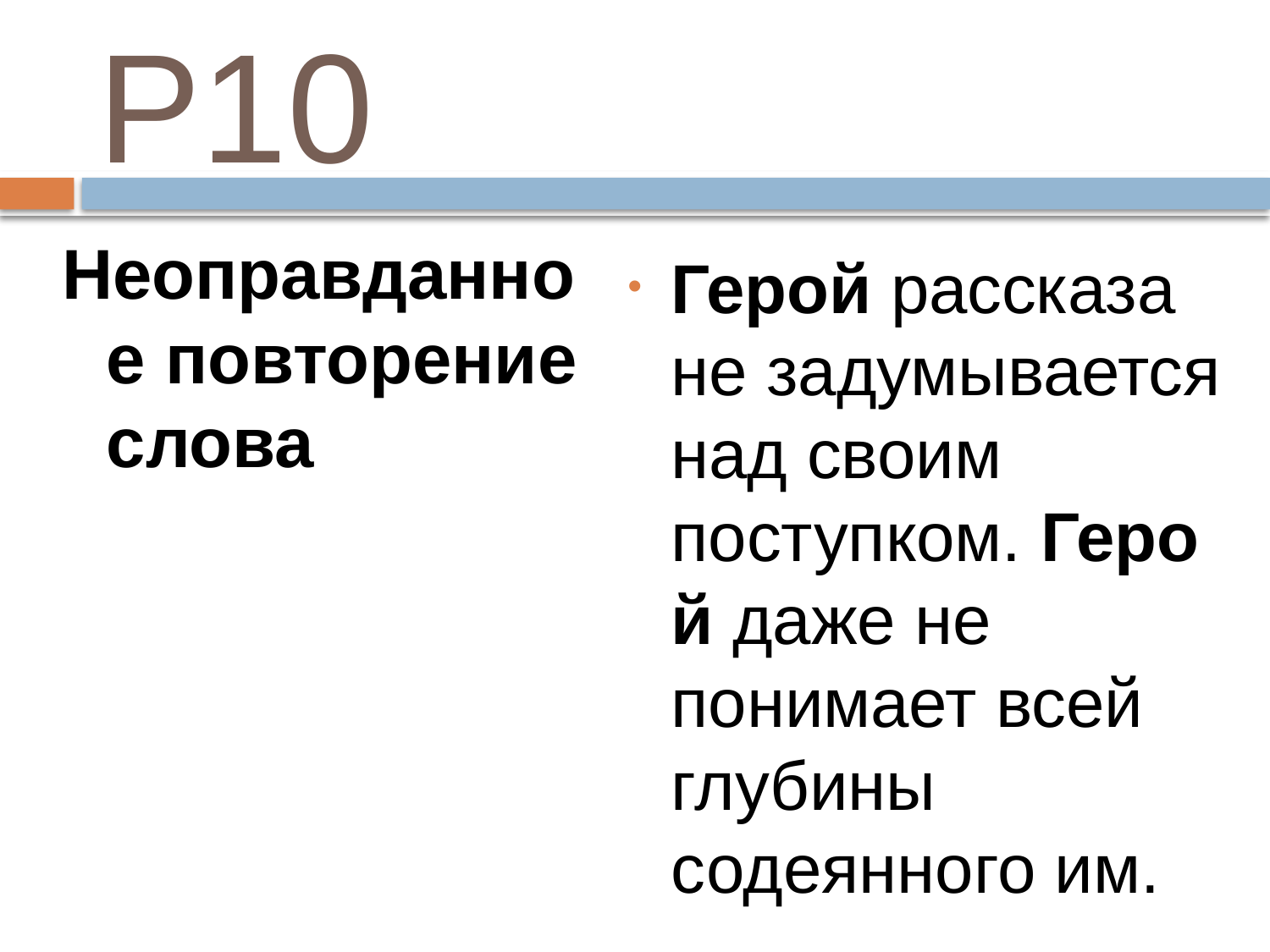

# Р10
Неоправданное повторение слова
Герой рассказа не задумывается над своим поступком. Герой даже не понимает всей глубины содеянного им.